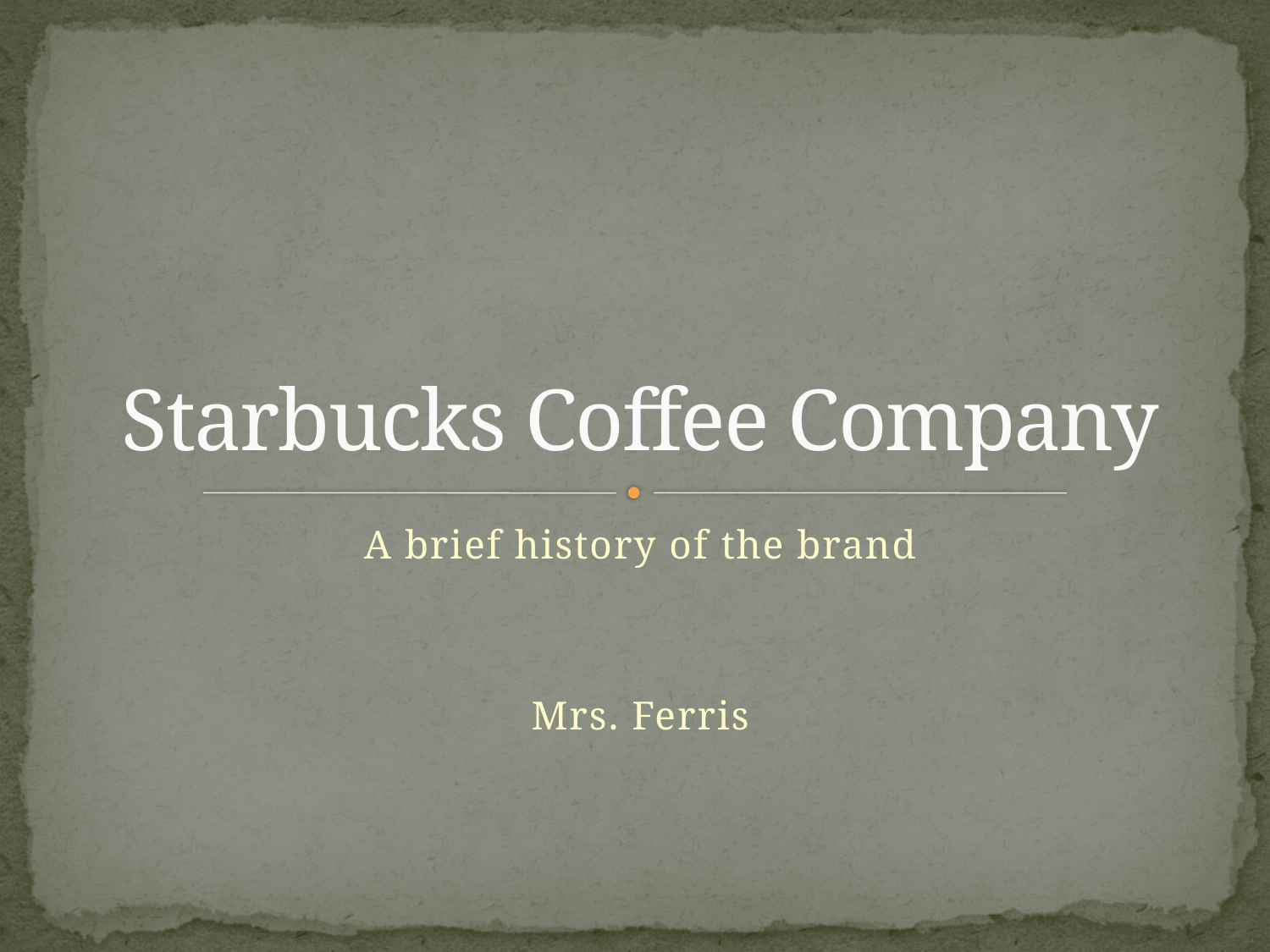

# Starbucks Coffee Company
A brief history of the brand

Mrs. Ferris